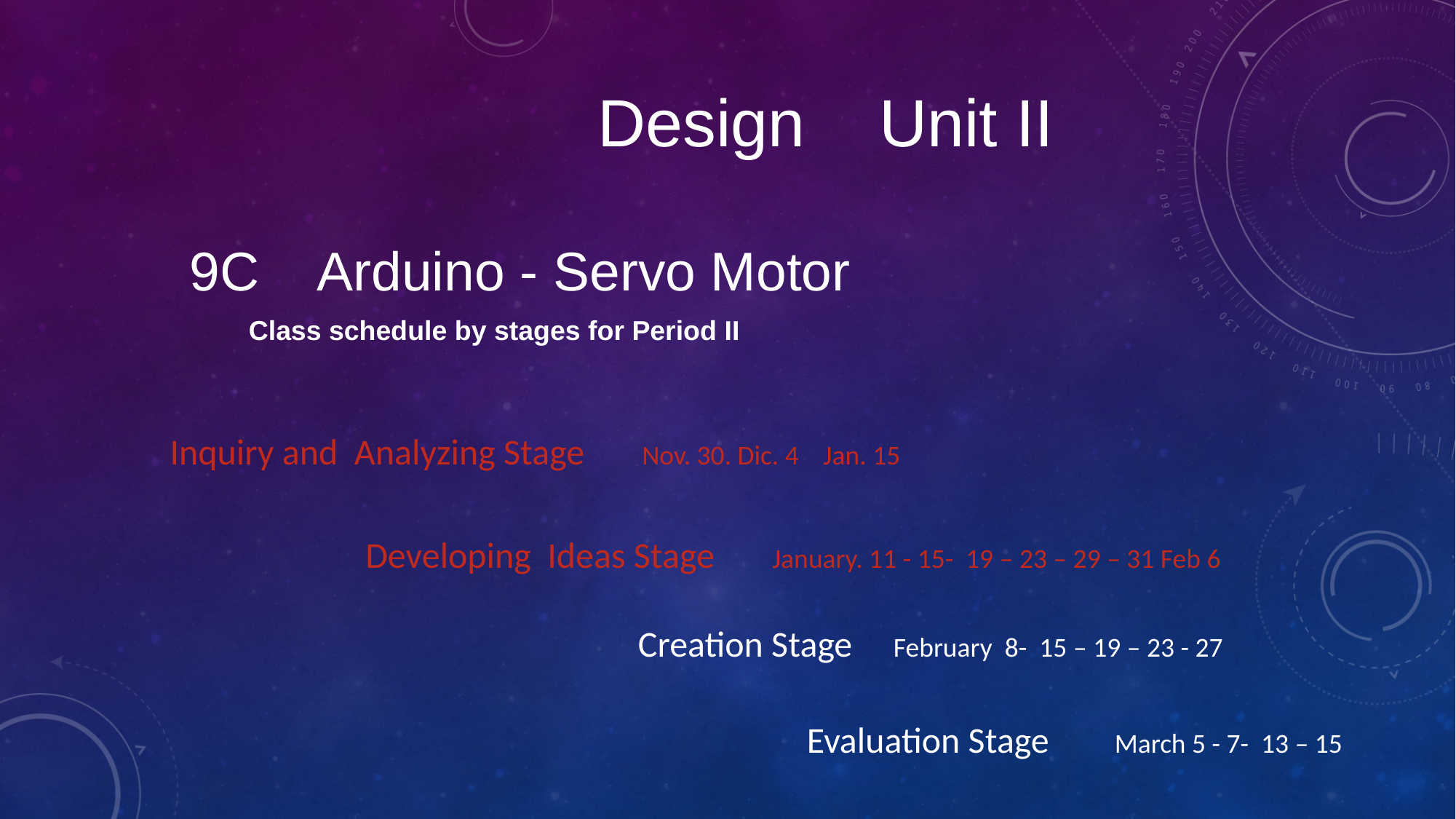

Design    Unit II
9C    Arduino - Servo Motor
Class schedule by stages for Period II
Inquiry and  Analyzing Stage       Nov. 30. Dic. 4    Jan. 15
Developing  Ideas Stage       January. 11 - 15-  19 – 23 – 29 – 31 Feb 6
Creation Stage     February  8-  15 – 19 – 23 - 27
Evaluation Stage        March 5 - 7-  13 – 15